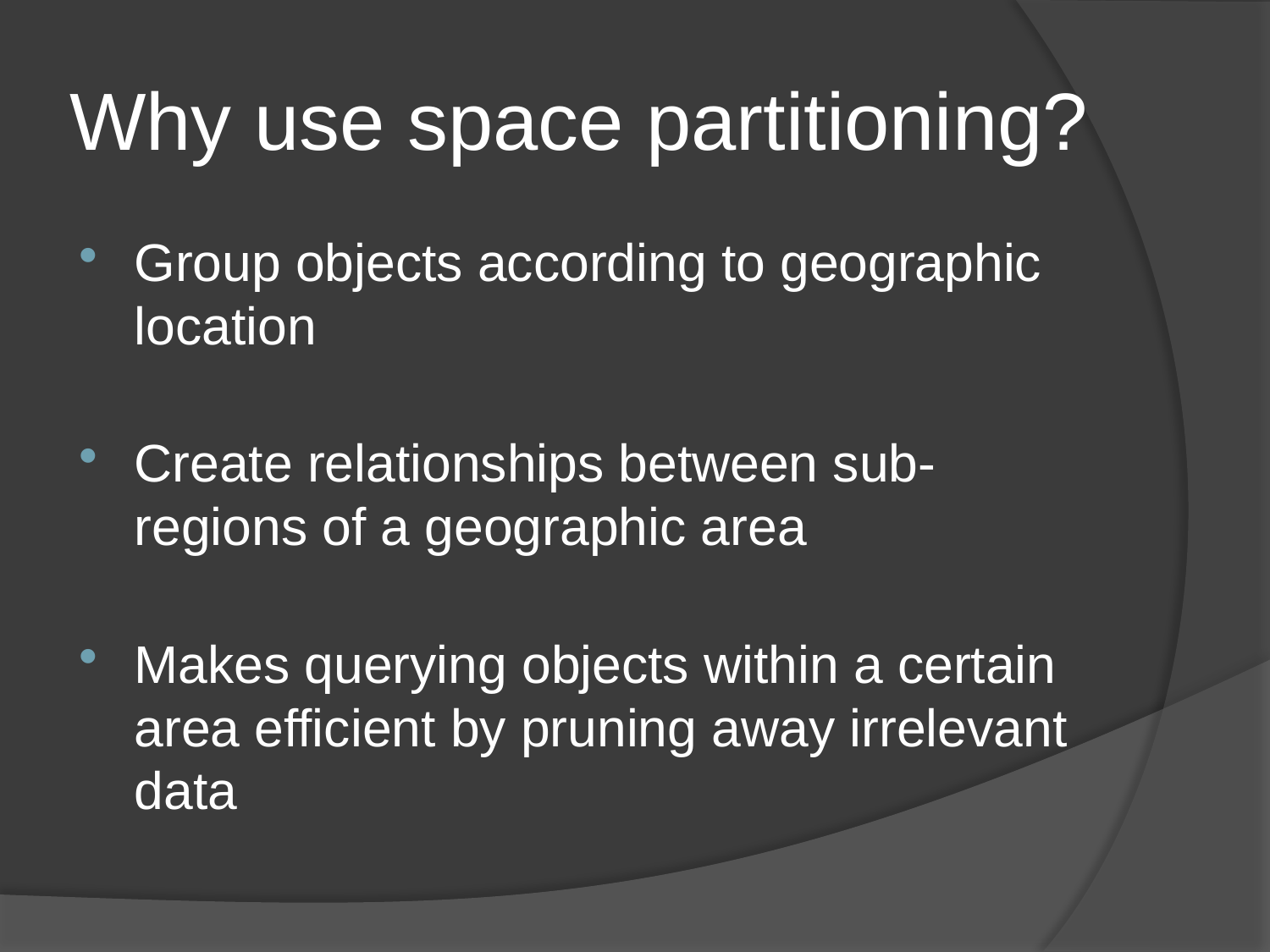

# Why use space partitioning?
Group objects according to geographic location
Create relationships between sub-regions of a geographic area
Makes querying objects within a certain area efficient by pruning away irrelevant data